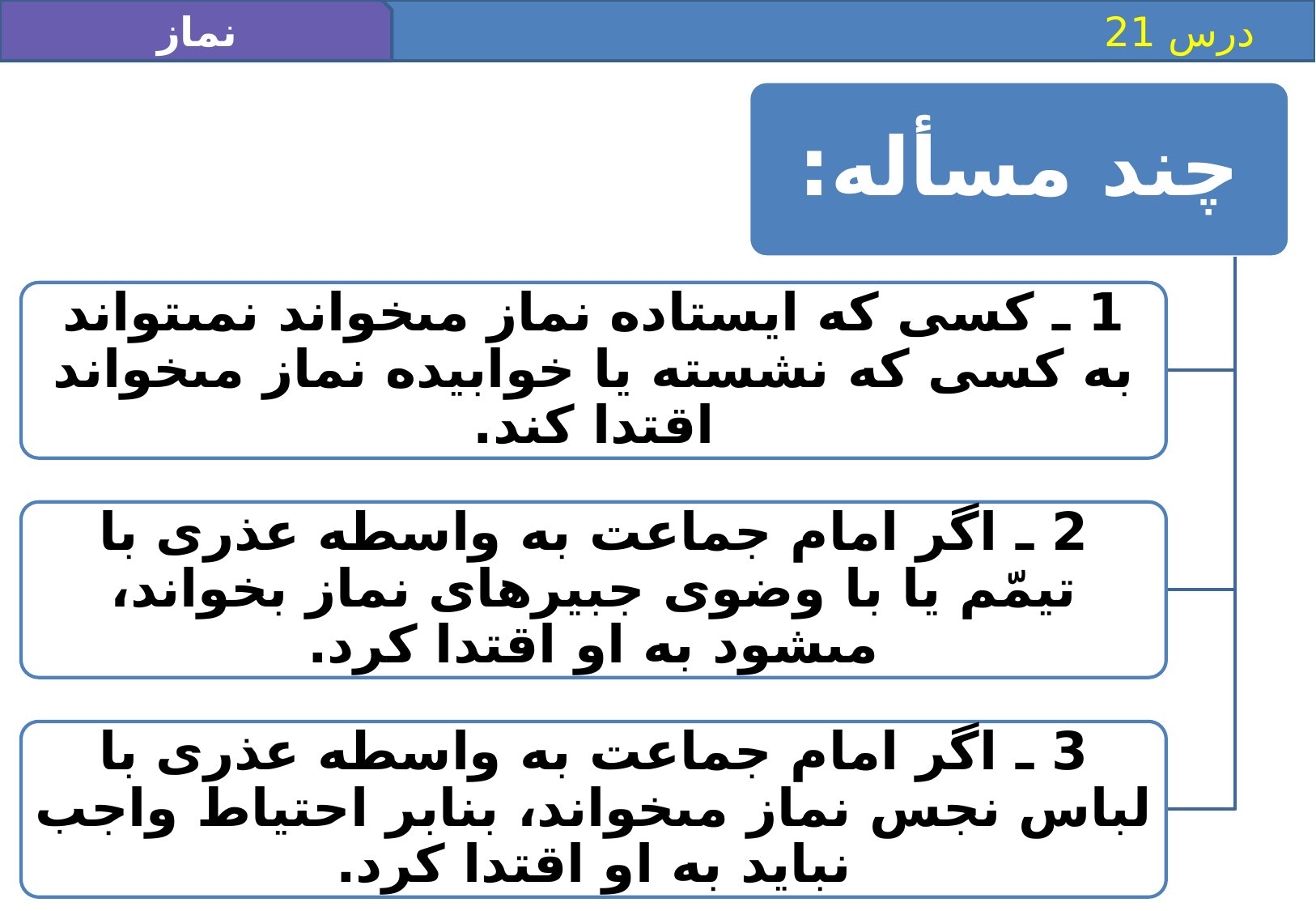

نماز جماعت (1)
 درس 21
چند مسأله:

1 ـ كسى كه ايستاده نماز مى‏خواند نمى‏تواند به كسى كه نشسته يا خوابيده نماز مى‏خواند اقتدا كند.
2 ـ اگر امام جماعت به واسطه عذرى با تيمّم يا با وضوى جبيره‏اى نماز بخواند، مى‏شود به او اقتدا كرد.
3 ـ اگر امام جماعت به واسطه عذرى با لباس نجس نماز مى‏خواند، بنابر احتياط واجب نبايد به او اقتدا كرد.